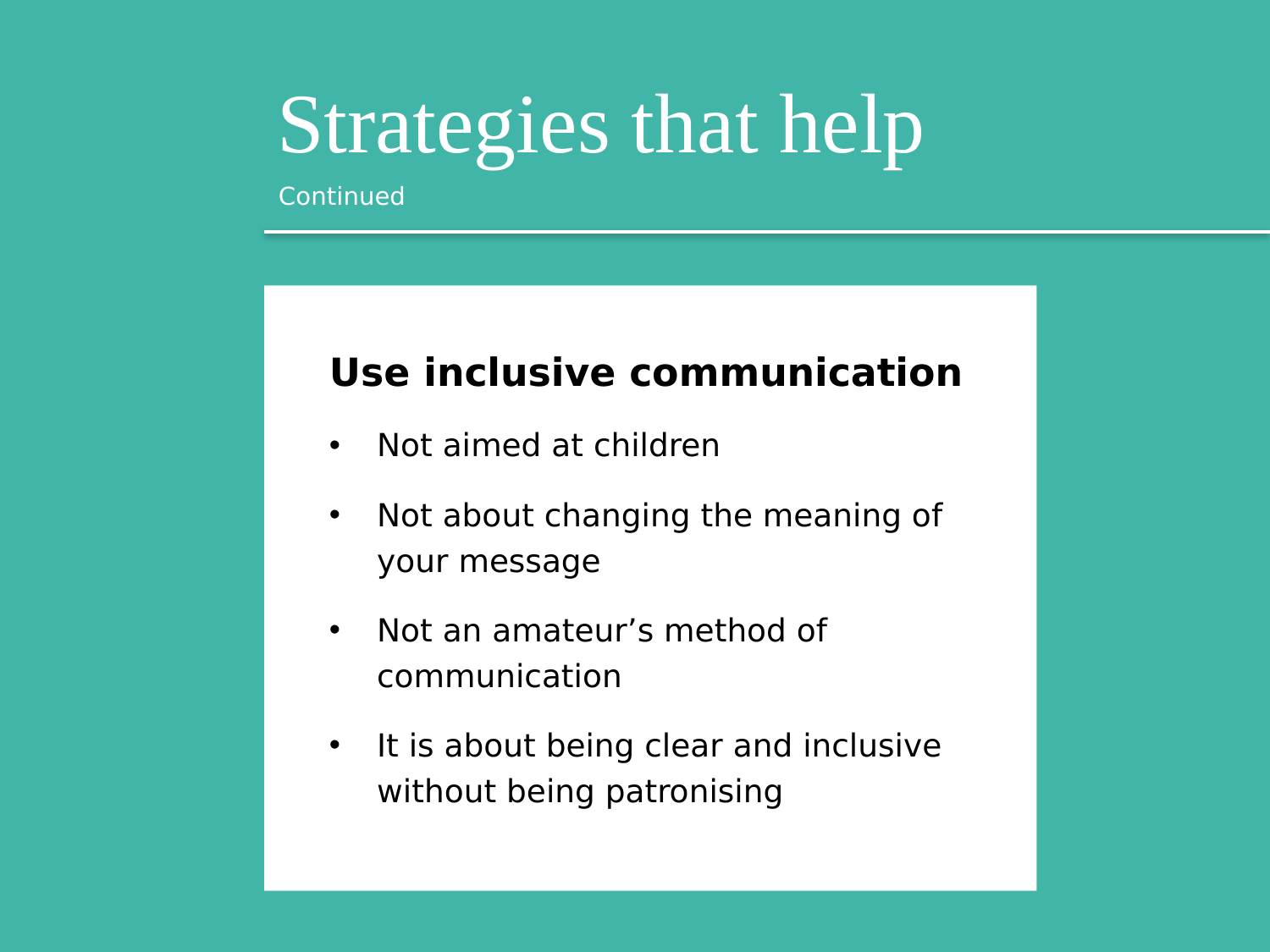

Strategies that help
Continued

Use inclusive communication
Not aimed at children
Not about changing the meaning of your message
Not an amateur’s method of communication
It is about being clear and inclusive without being patronising